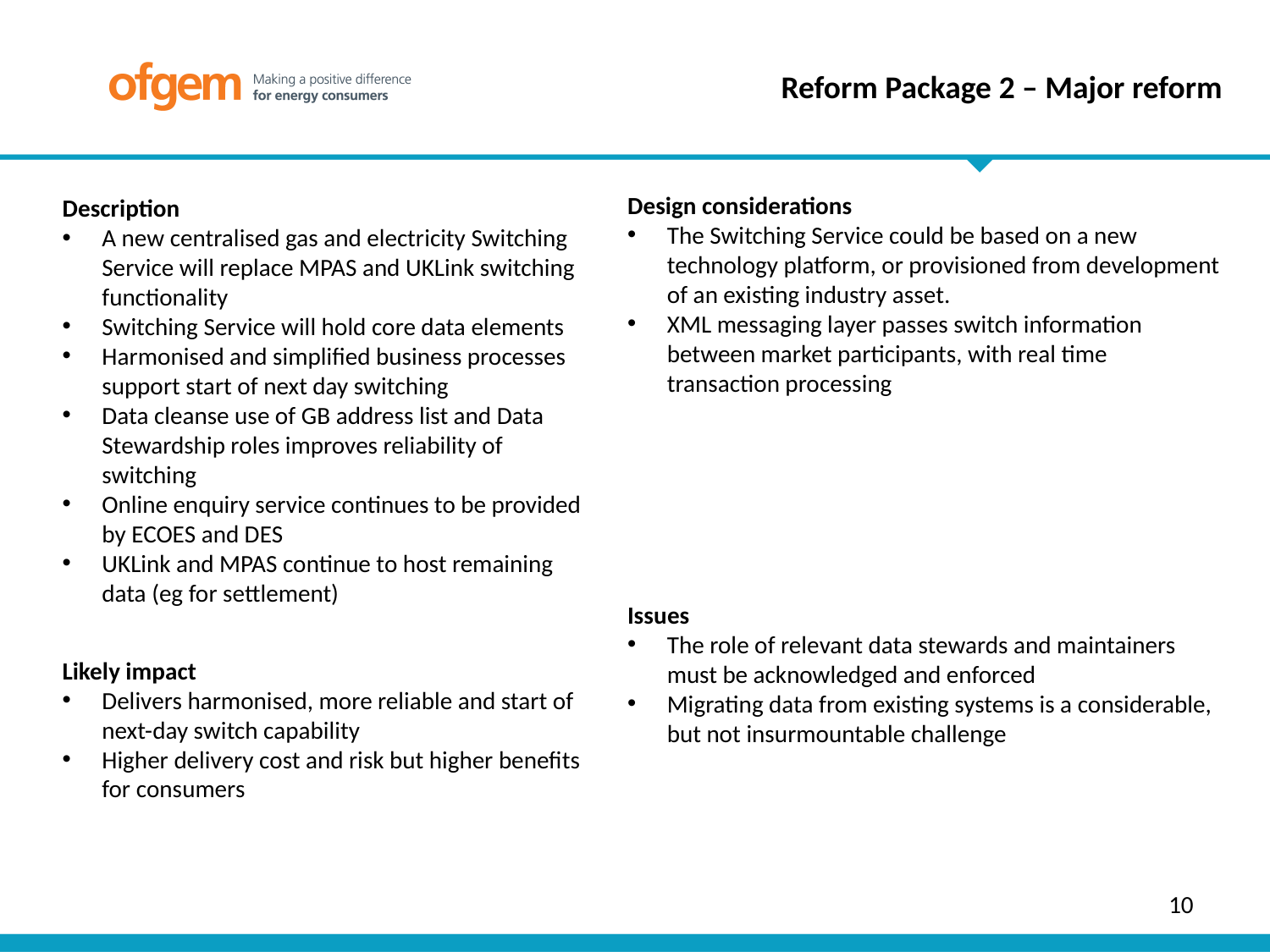

Reform Package 2 – Major reform
Design considerations
The Switching Service could be based on a new technology platform, or provisioned from development of an existing industry asset.
XML messaging layer passes switch information between market participants, with real time transaction processing

Description
A new centralised gas and electricity Switching Service will replace MPAS and UKLink switching functionality
Switching Service will hold core data elements
Harmonised and simplified business processes support start of next day switching
Data cleanse use of GB address list and Data Stewardship roles improves reliability of switching
Online enquiry service continues to be provided by ECOES and DES
UKLink and MPAS continue to host remaining data (eg for settlement)

Issues
The role of relevant data stewards and maintainers must be acknowledged and enforced
Migrating data from existing systems is a considerable, but not insurmountable challenge
Likely impact
Delivers harmonised, more reliable and start of next-day switch capability
Higher delivery cost and risk but higher benefits for consumers
10